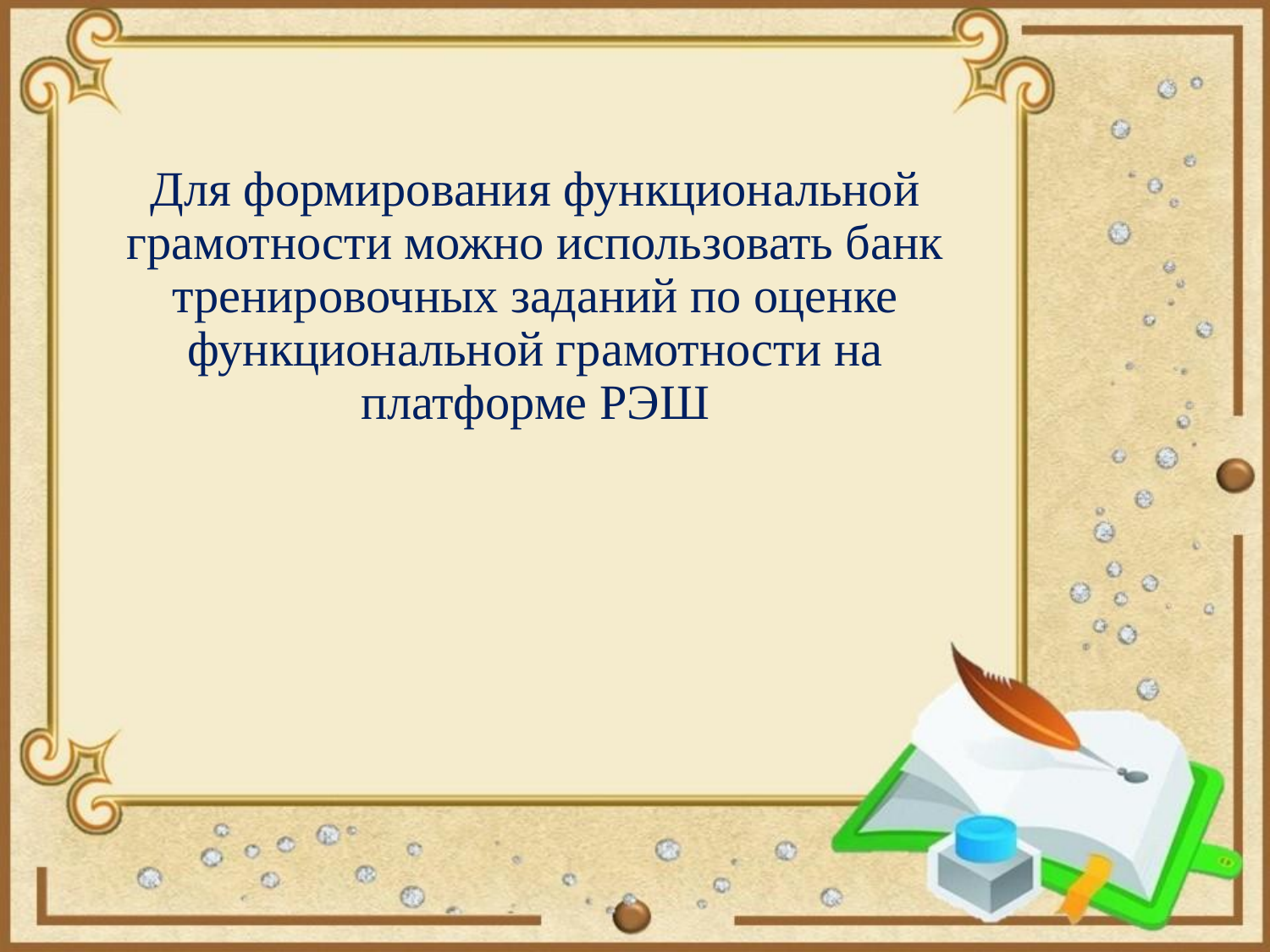

Для формирования функциональной грамотности можно использовать банк тренировочных заданий по оценке функциональной грамотности на платформе РЭШ